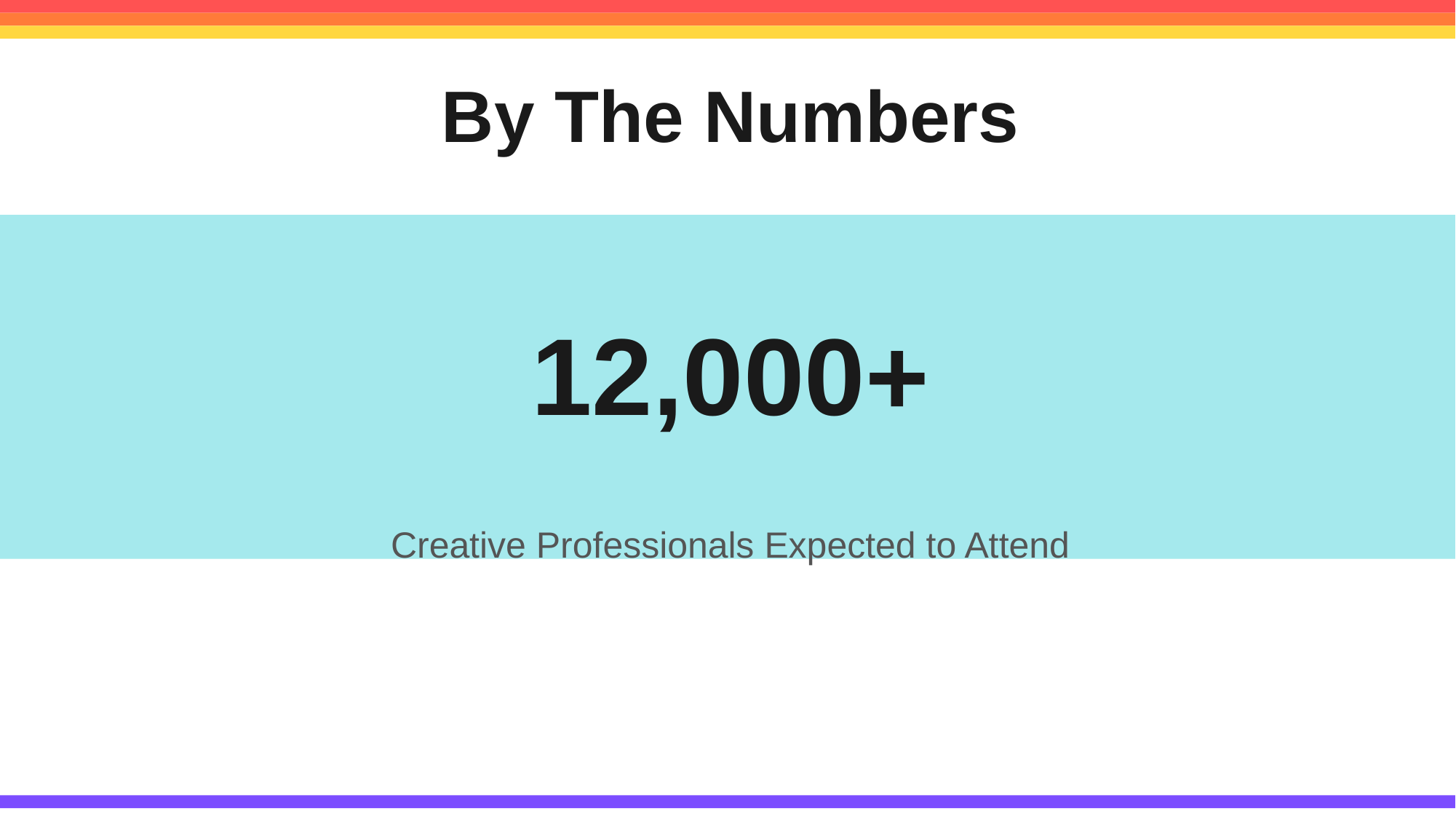

By The Numbers

12,000+
Creative Professionals Expected to Attend